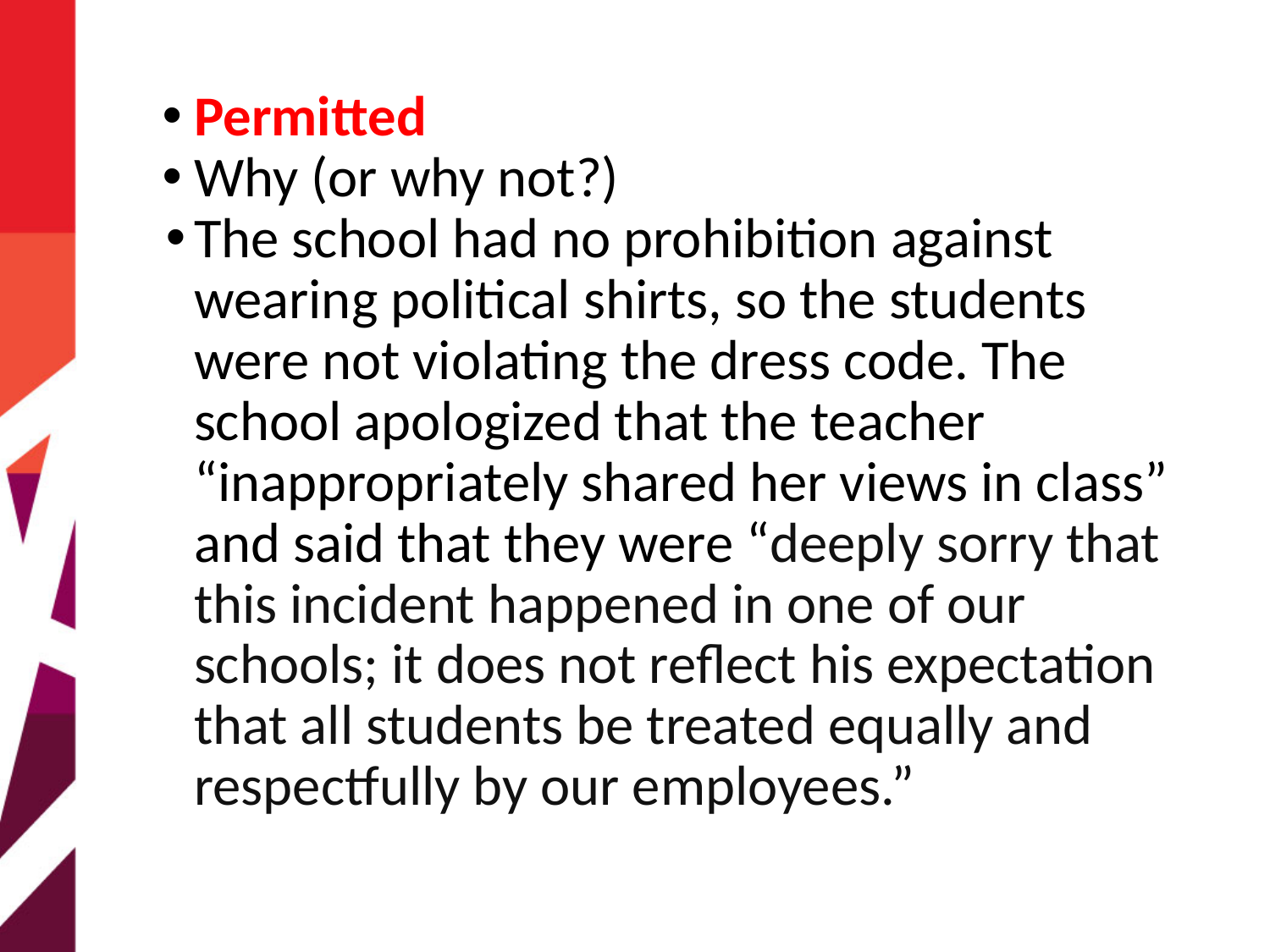

Permitted
Why (or why not?)
The school had no prohibition against wearing political shirts, so the students were not violating the dress code. The school apologized that the teacher “inappropriately shared her views in class” and said that they were “deeply sorry that this incident happened in one of our schools; it does not reflect his expectation that all students be treated equally and respectfully by our employees.”